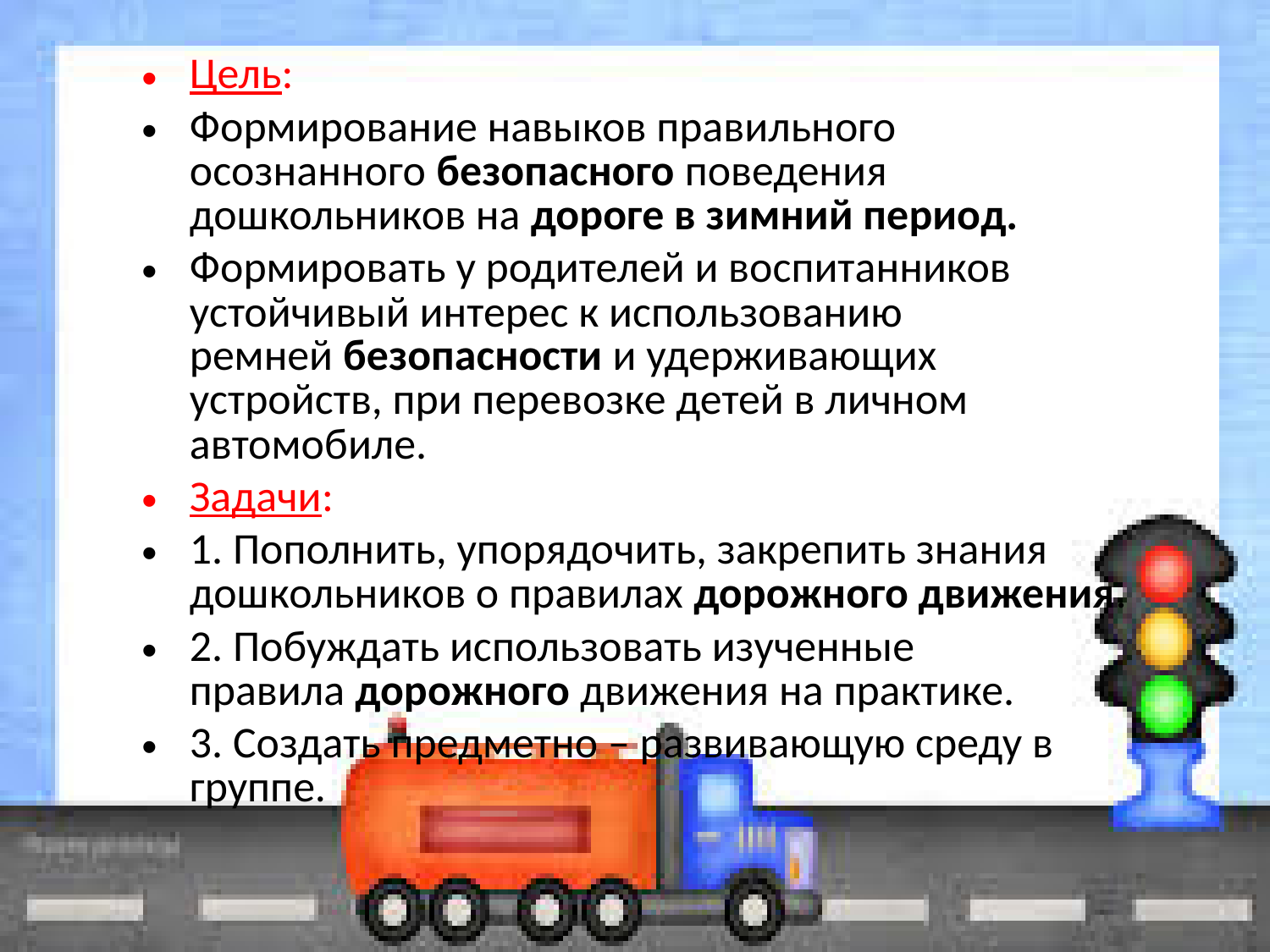

Цель:
Формирование навыков правильного осознанного безопасного поведения дошкольников на дороге в зимний период.
Формировать у родителей и воспитанников устойчивый интерес к использованию ремней безопасности и удерживающих устройств, при перевозке детей в личном автомобиле.
Задачи:
1. Пополнить, упорядочить, закрепить знания дошкольников о правилах дорожного движения.
2. Побуждать использовать изученные правила дорожного движения на практике.
3. Создать предметно – развивающую среду в группе.